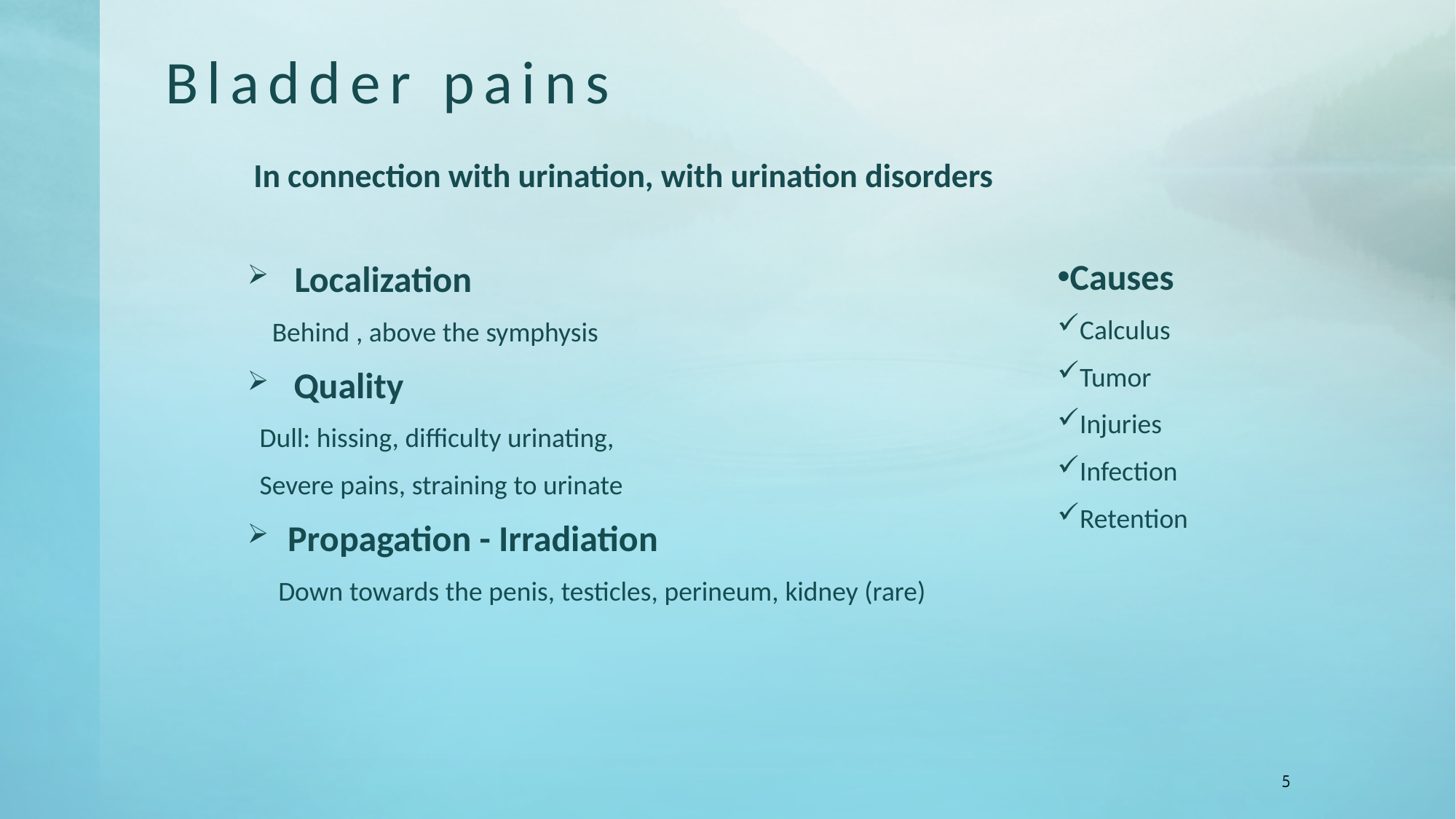

# Bladder pains
 In connection with urination, with urination disorders

  Localization
    Behind , above the symphysis
  Quality
  Dull: hissing, difficulty urinating,
  Severe pains, straining to urinate
 Propagation - Irradiation
     Down towards the penis, testicles, perineum, kidney (rare)
Causes
Calculus
Tumor
Injuries
Infection
Retention
5